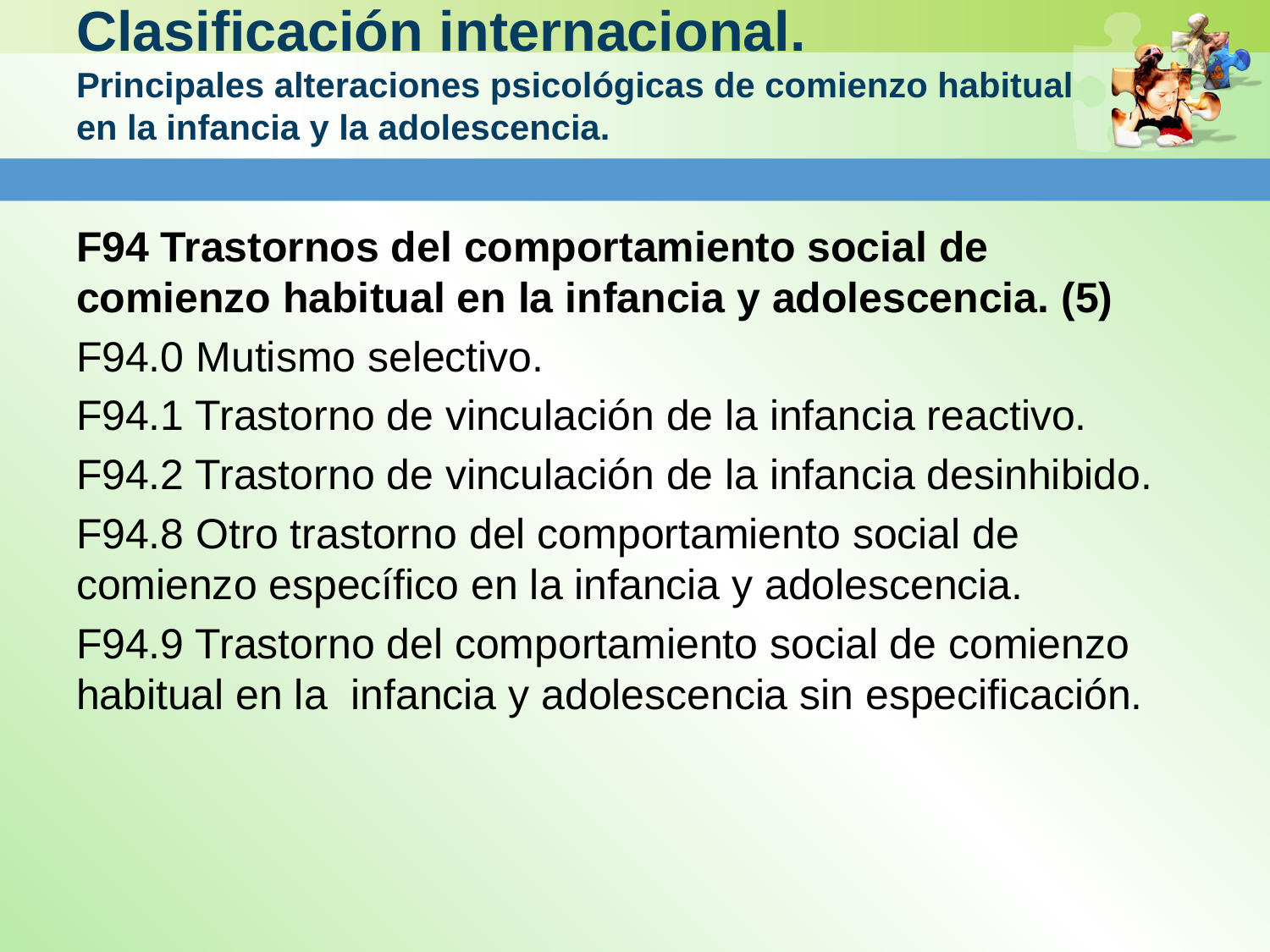

# Clasificación internacional. Principales alteraciones psicológicas de comienzo habitual en la infancia y la adolescencia.
F94 Trastornos del comportamiento social de comienzo habitual en la infancia y adolescencia. (5)
F94.0 Mutismo selectivo.
F94.1 Trastorno de vinculación de la infancia reactivo.
F94.2 Trastorno de vinculación de la infancia desinhibido.
F94.8 Otro trastorno del comportamiento social de comienzo específico en la infancia y adolescencia.
F94.9 Trastorno del comportamiento social de comienzo habitual en la  infancia y adolescencia sin especificación.